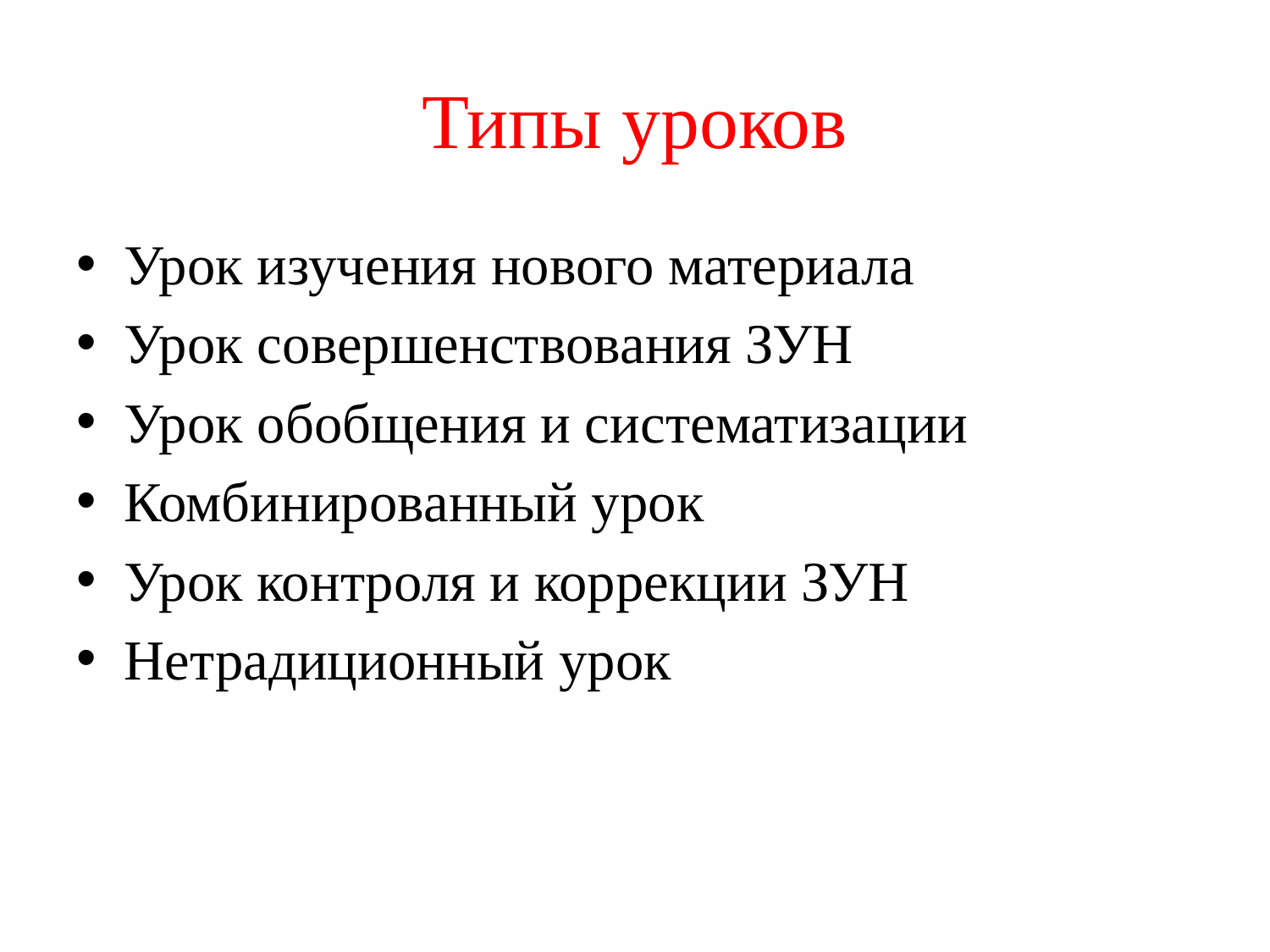

# Типы уроков
Урок изучения нового материала
Урок совершенствования ЗУН
Урок обобщения и систематизации
Комбинированный урок
Урок контроля и коррекции ЗУН
Нетрадиционный урок